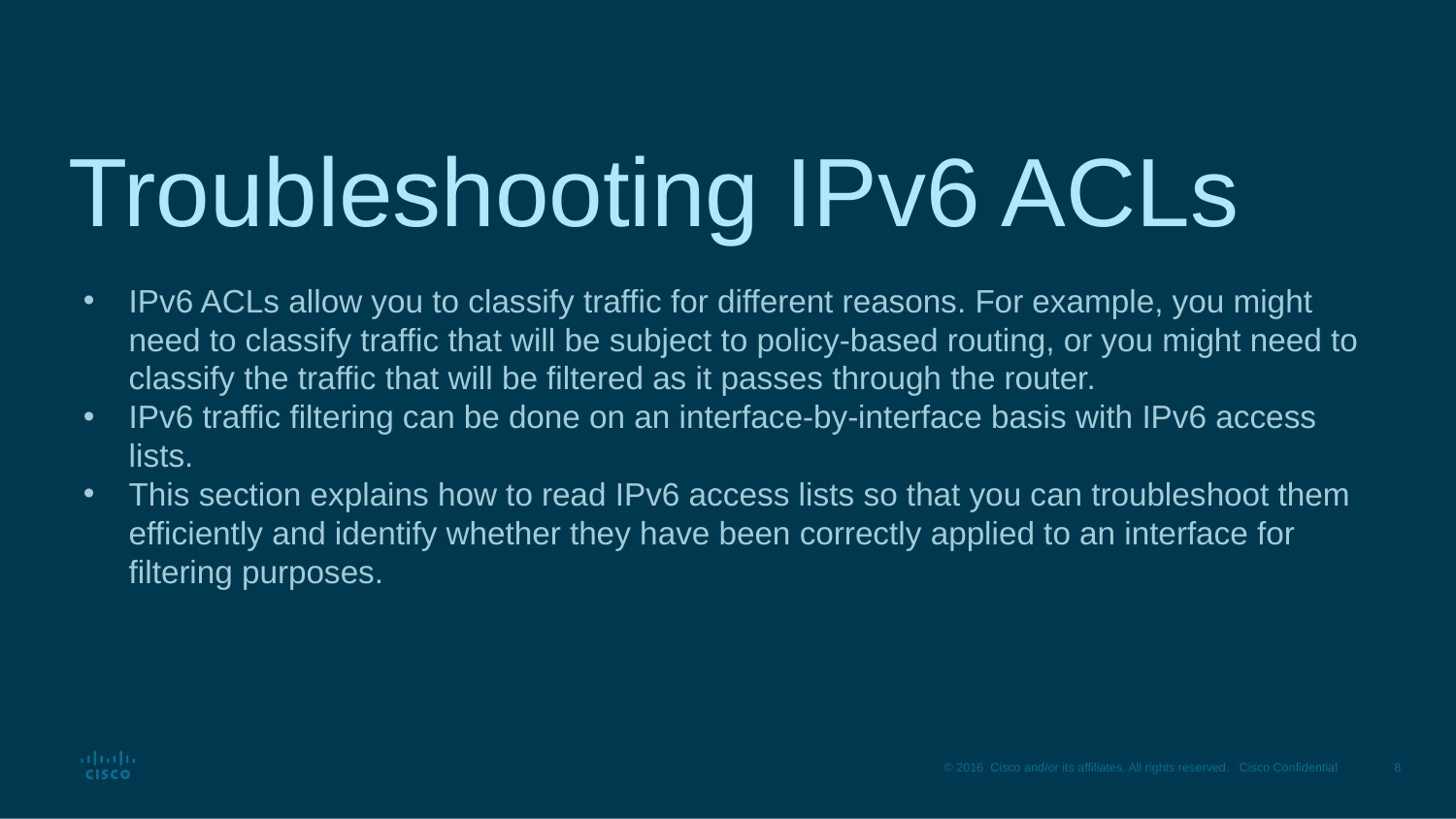

# Troubleshooting IPv6 ACLs
IPv6 ACLs allow you to classify traffic for different reasons. For example, you might need to classify traffic that will be subject to policy-based routing, or you might need to classify the traffic that will be filtered as it passes through the router.
IPv6 traffic filtering can be done on an interface-by-interface basis with IPv6 access lists.
This section explains how to read IPv6 access lists so that you can troubleshoot them efficiently and identify whether they have been correctly applied to an interface for filtering purposes.